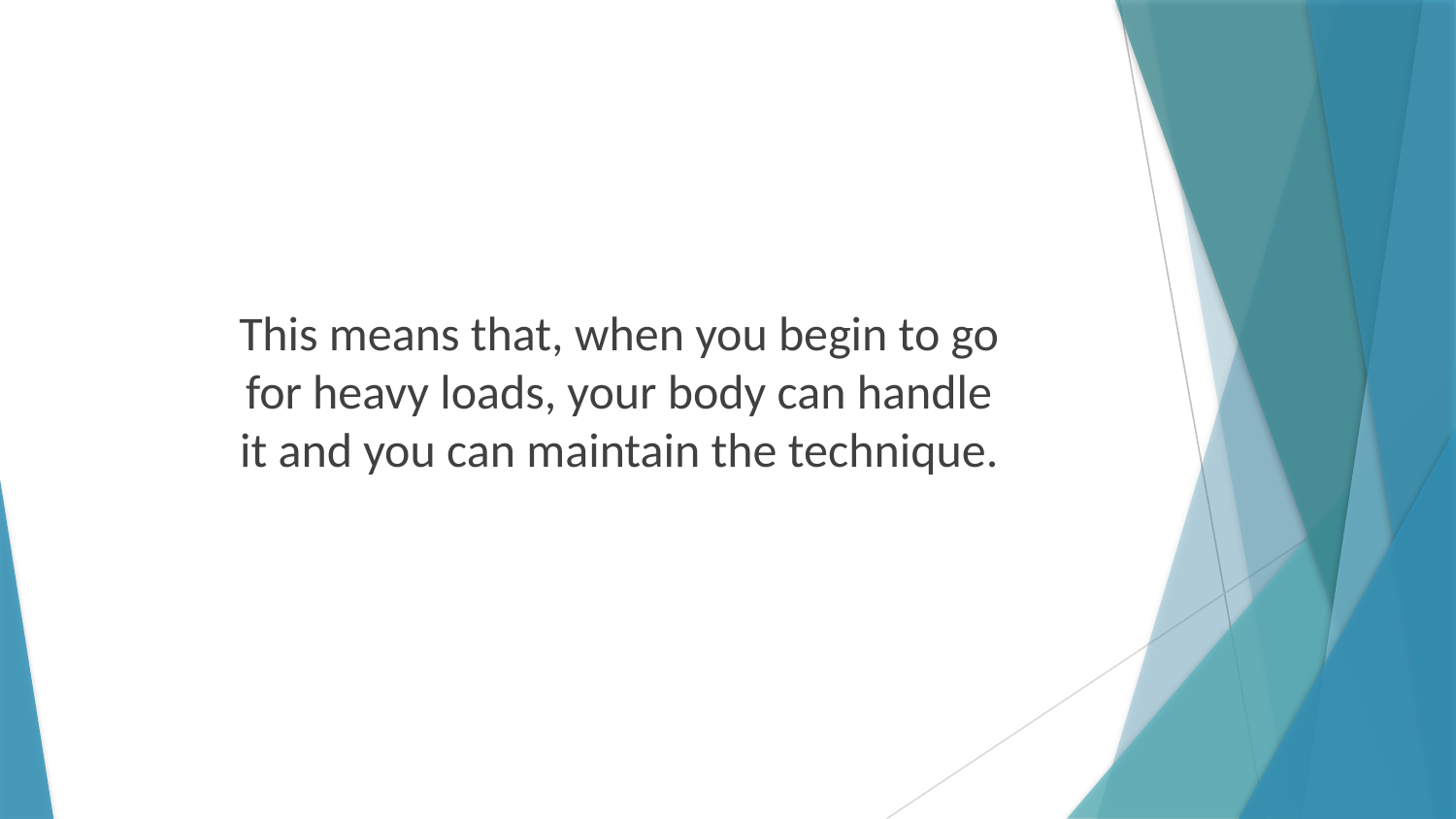

This means that, when you begin to go for heavy loads, your body can handle it and you can maintain the technique.